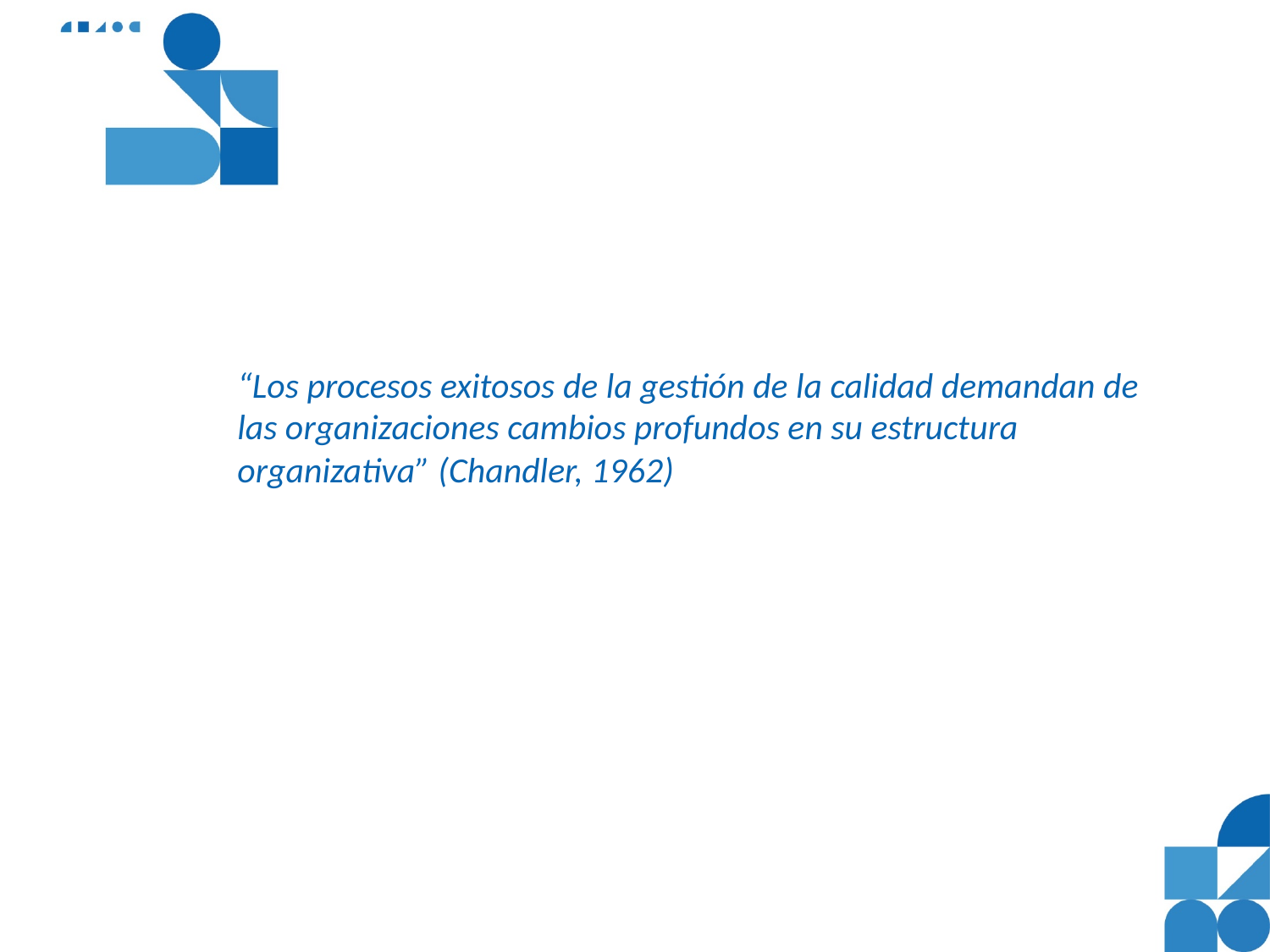

“Los procesos exitosos de la gestión de la calidad demandan de las organizaciones cambios profundos en su estructura organizativa” (Chandler, 1962)